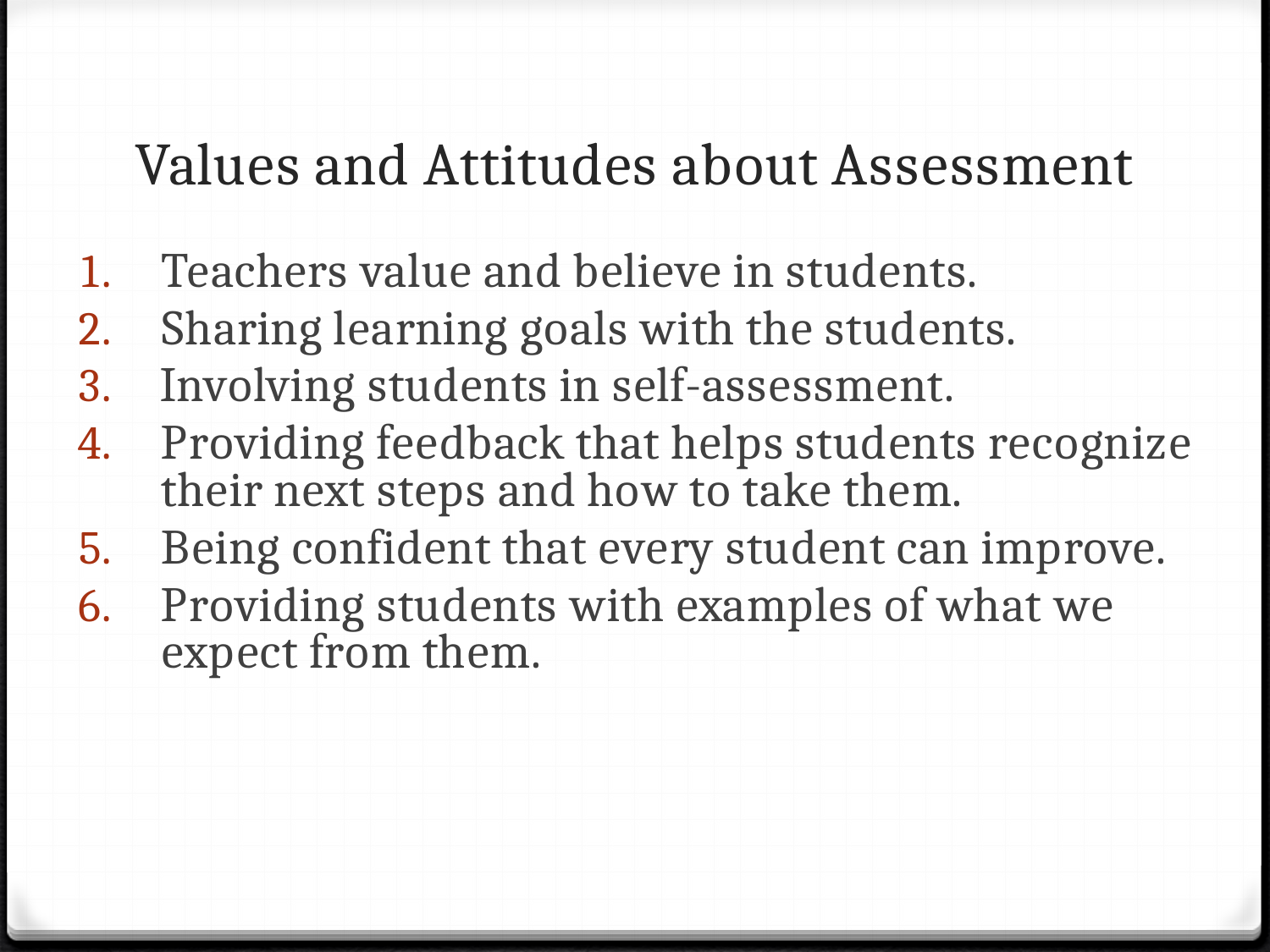

# Values and Attitudes about Assessment
Teachers value and believe in students.
Sharing learning goals with the students.
Involving students in self-assessment.
Providing feedback that helps students recognize their next steps and how to take them.
Being confident that every student can improve.
Providing students with examples of what we expect from them.